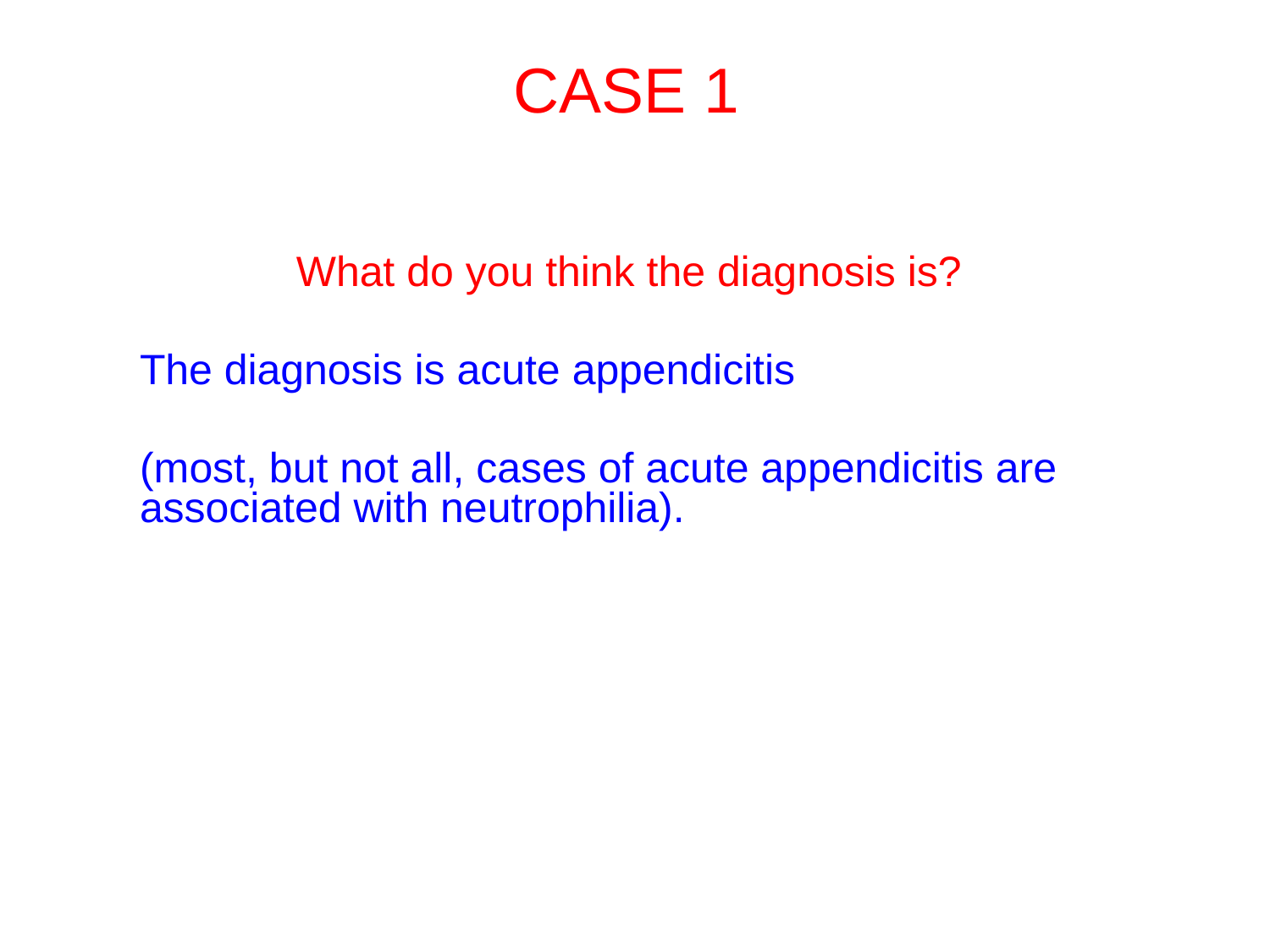

# CASE 1

What do you think the diagnosis is?

	The diagnosis is acute appendicitis

	(most, but not all, cases of acute appendicitis are associated with neutrophilia).